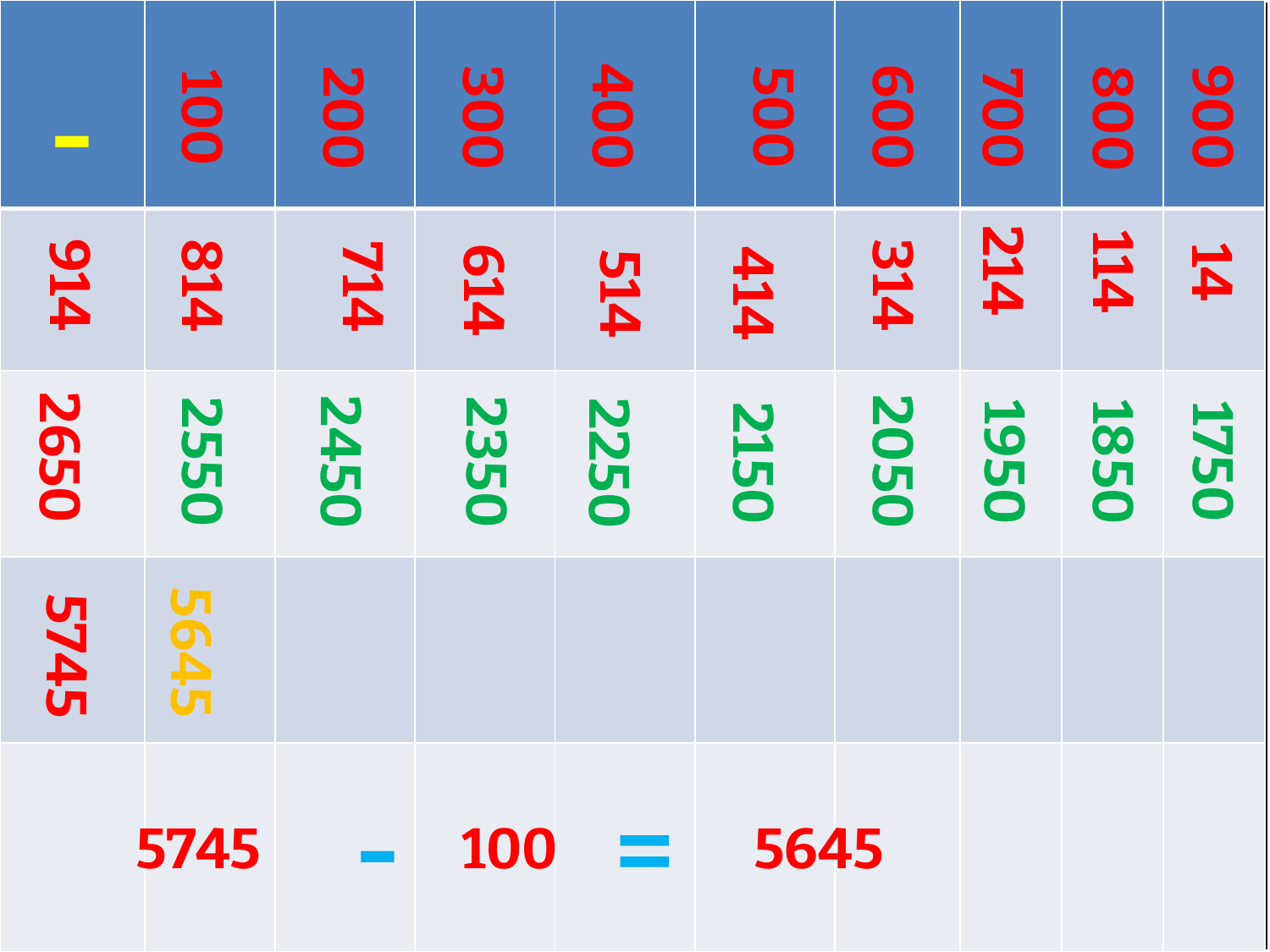

|  |  |  |  |  |  |  |  |  |  |
| --- | --- | --- | --- | --- | --- | --- | --- | --- | --- |
|  |  |  |  |  |  |  |  |  |  |
|  |  |  |  |  |  |  |  |  |  |
|  |  |  |  |  |  |  |  |  |  |
|  |  |  |  |  |  |  |  |  |  |
-
400
500
600
900
100
200
300
700
800
214
114
14
914
814
314
714
614
514
414
#
2650
2350
2050
1850
1750
2550
1950
2450
2250
2150
5645
5745
=
-
100
5645
5745